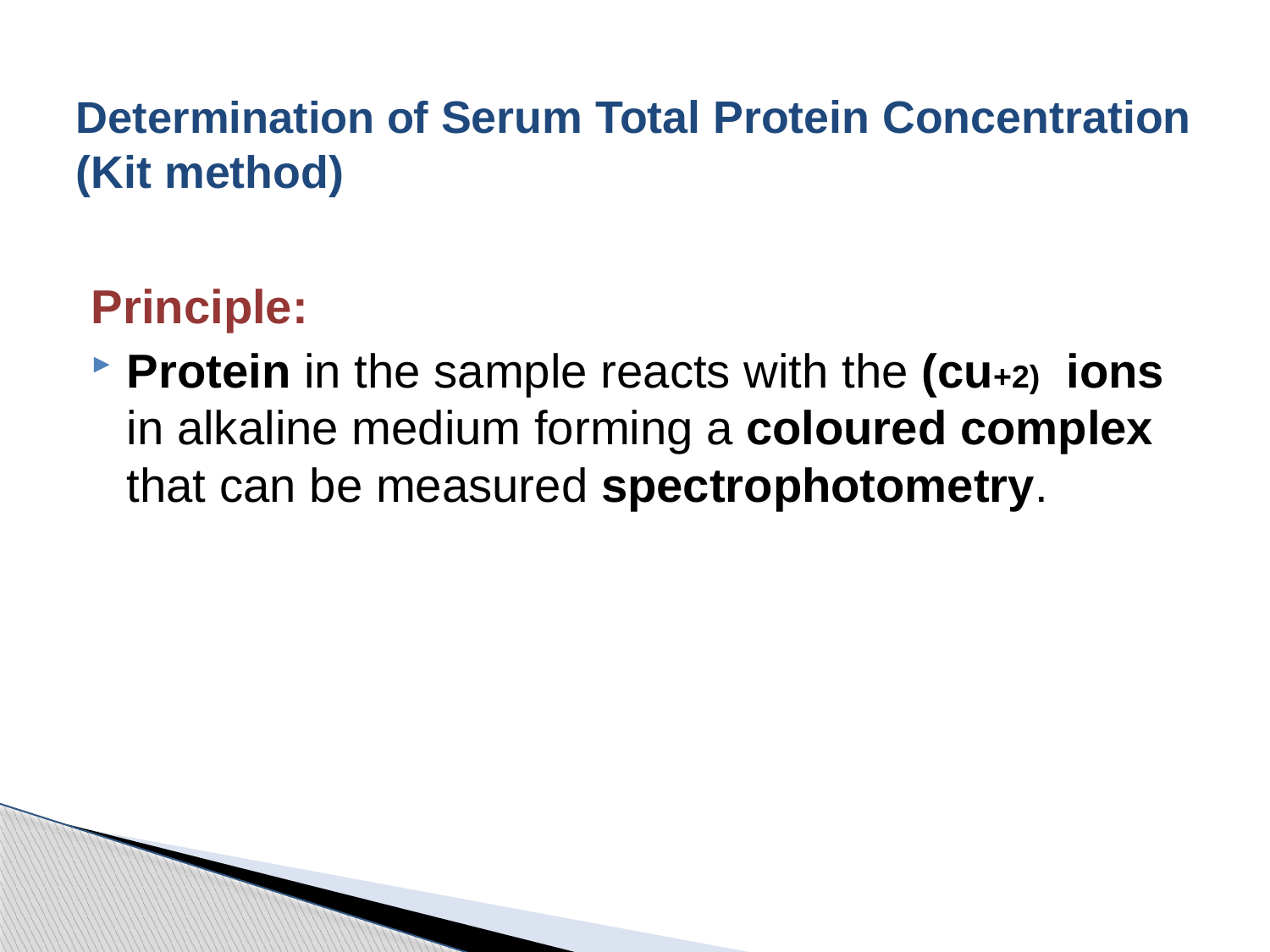

# Determination of Serum Total Protein Concentration (Kit method)

Principle:
Protein in the sample reacts with the (cu+2)  ions in alkaline medium forming a coloured complex that can be measured spectrophotometry.